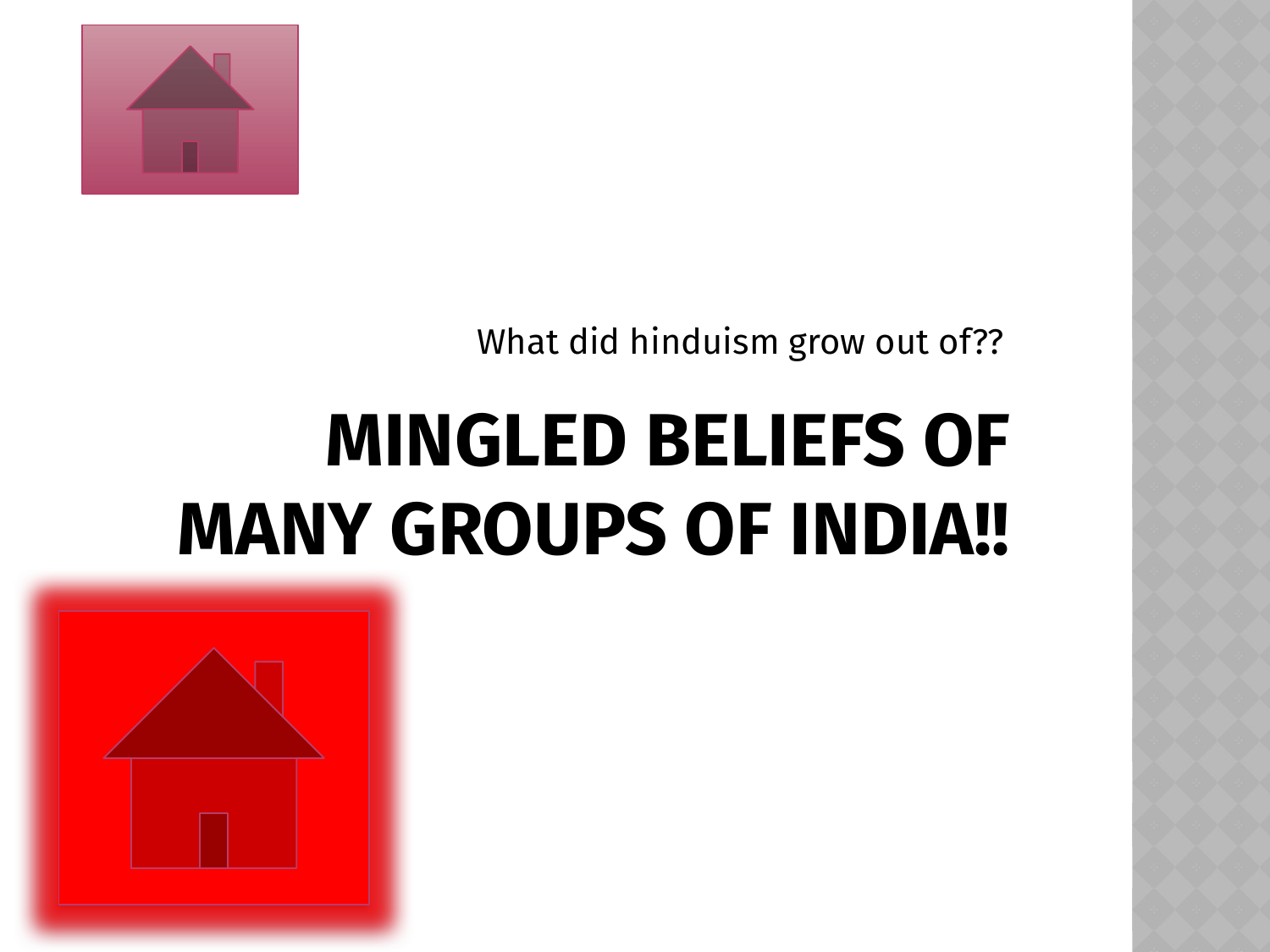

What did hinduism grow out of??
# Mingled beliefs of many groups of India!!